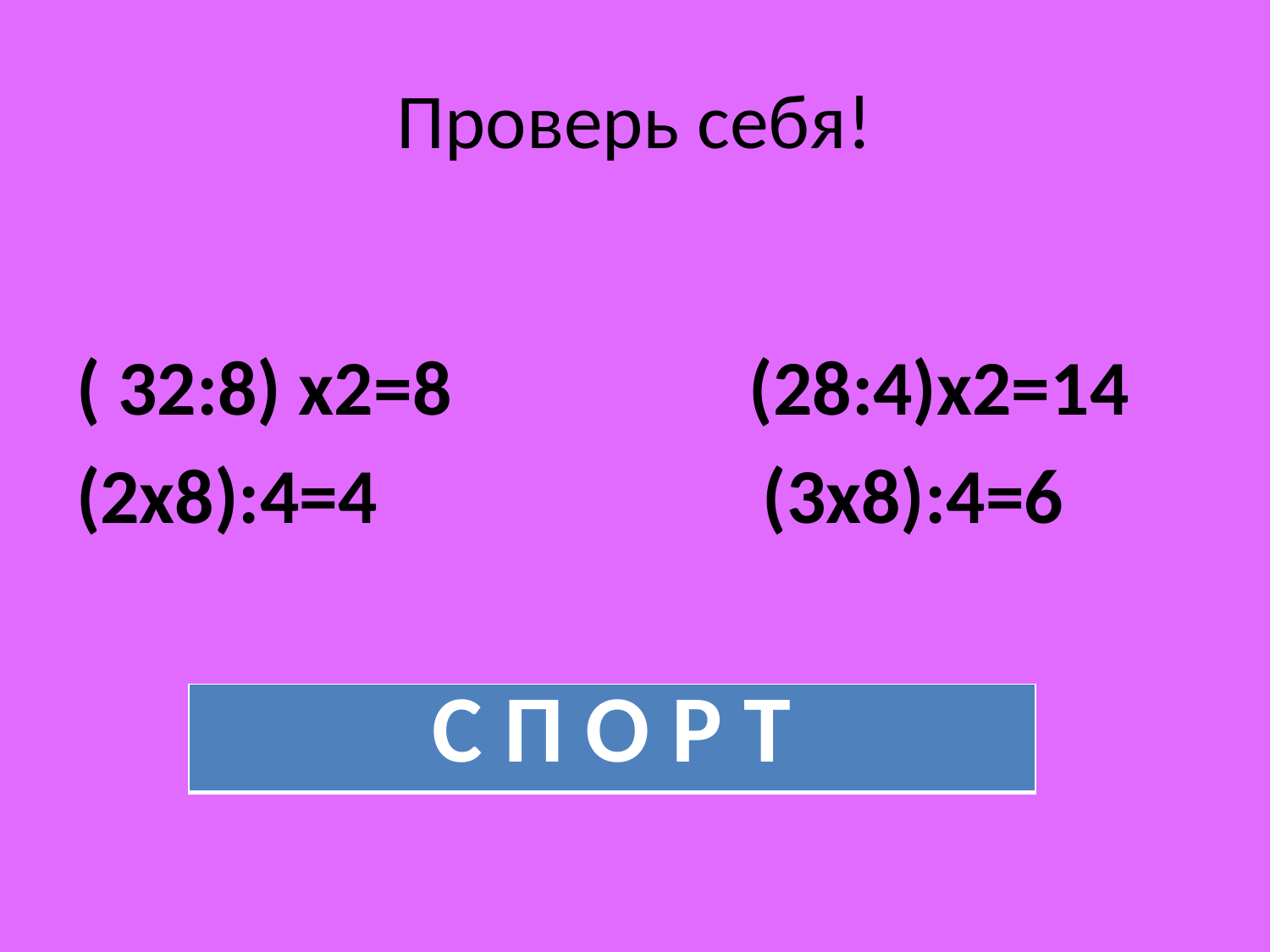

# Проверь себя!

( 32:8) х2=8                 (28:4)х2=14
(2х8):4=4                      (3х8):4=6
| С П О Р Т |
| --- |